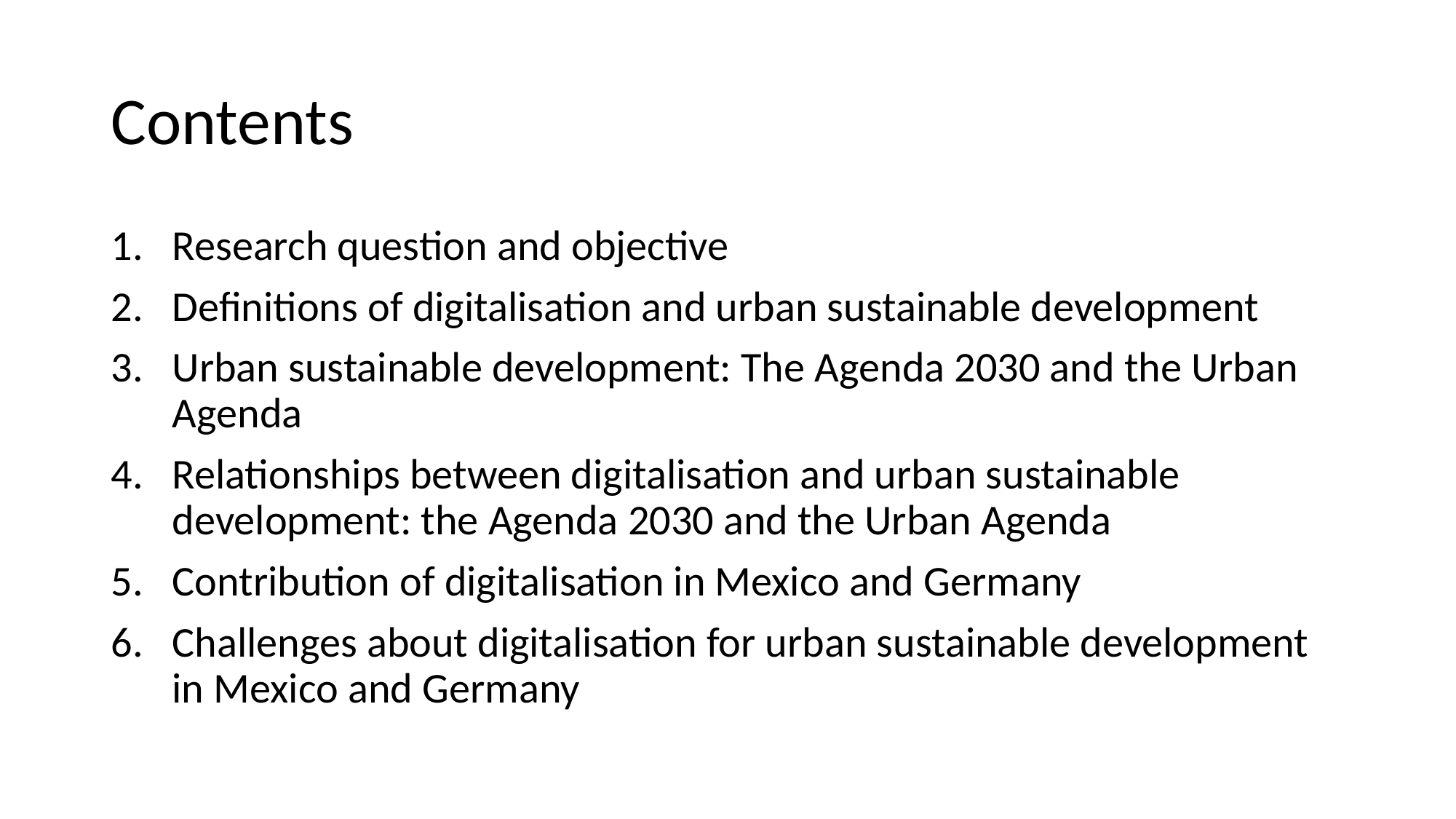

# Contents
Research question and objective
Definitions of digitalisation and urban sustainable development
Urban sustainable development: The Agenda 2030 and the Urban Agenda
Relationships between digitalisation and urban sustainable development: the Agenda 2030 and the Urban Agenda
Contribution of digitalisation in Mexico and Germany
Challenges about digitalisation for urban sustainable development in Mexico and Germany